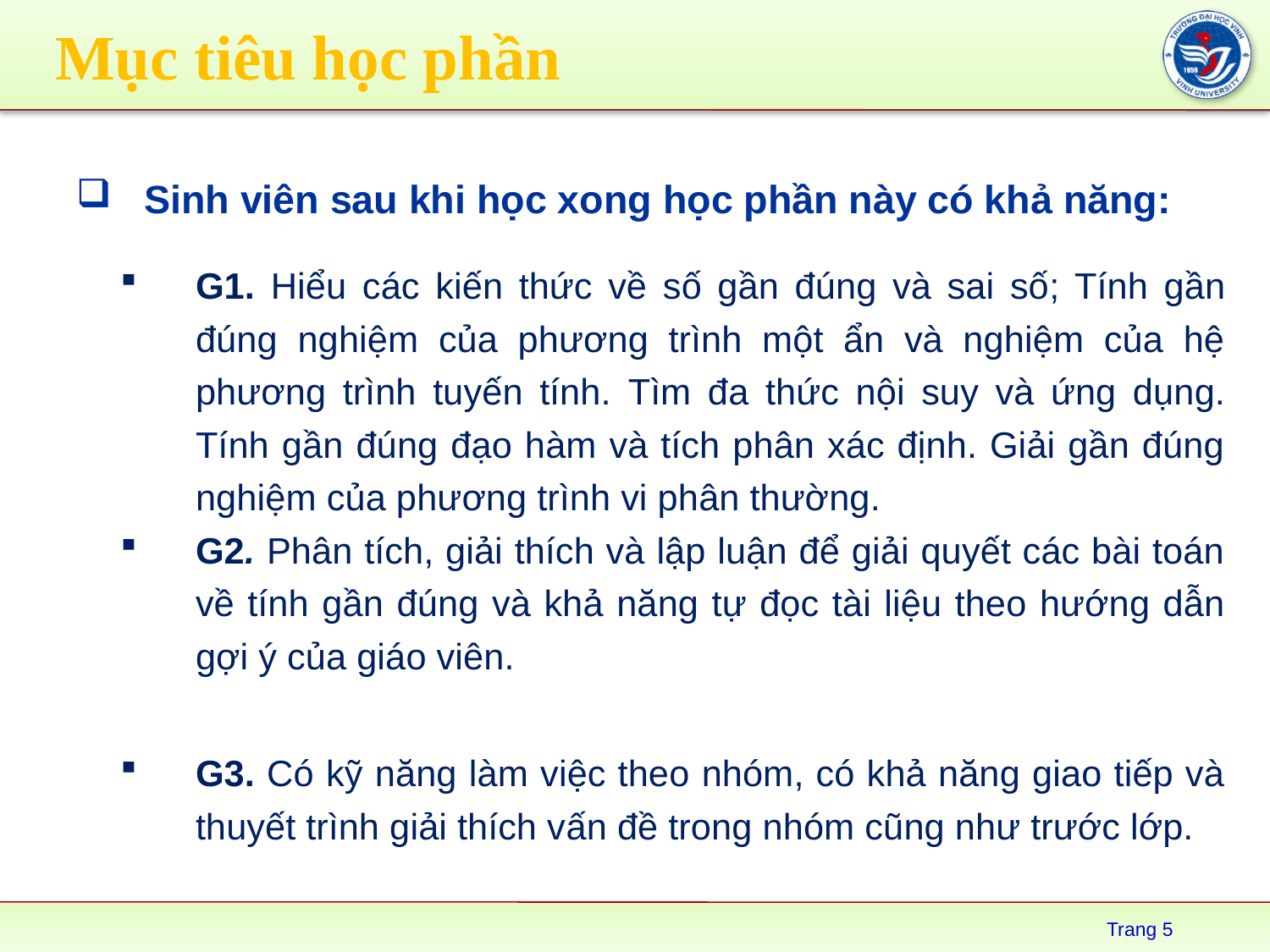

# Mục tiêu học phần
Sinh viên sau khi học xong học phần này có khả năng:

G1. Hiểu các kiến thức về số gần đúng và sai số; Tính gần đúng nghiệm của phương trình một ẩn và nghiệm của hệ phương trình tuyến tính. Tìm đa thức nội suy và ứng dụng. Tính gần đúng đạo hàm và tích phân xác định. Giải gần đúng nghiệm của phương trình vi phân thường.
G2. Phân tích, giải thích và lập luận để giải quyết các bài toán về tính gần đúng và khả năng tự đọc tài liệu theo hướng dẫn gợi ý của giáo viên.

G3. Có kỹ năng làm việc theo nhóm, có khả năng giao tiếp và thuyết trình giải thích vấn đề trong nhóm cũng như trước lớp.